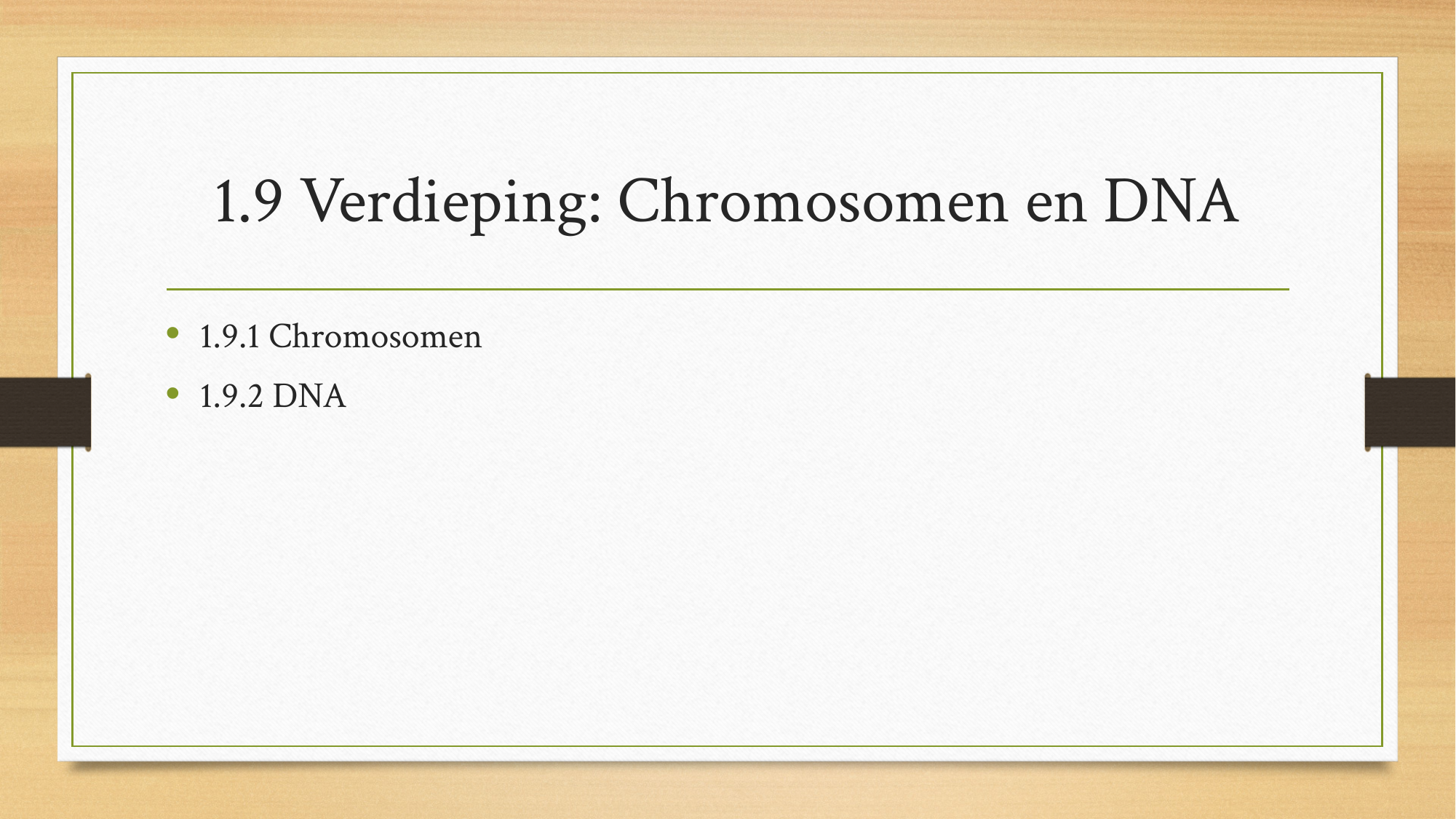

# 1.9 Verdieping: Chromosomen en DNA
1.9.1 Chromosomen
1.9.2 DNA